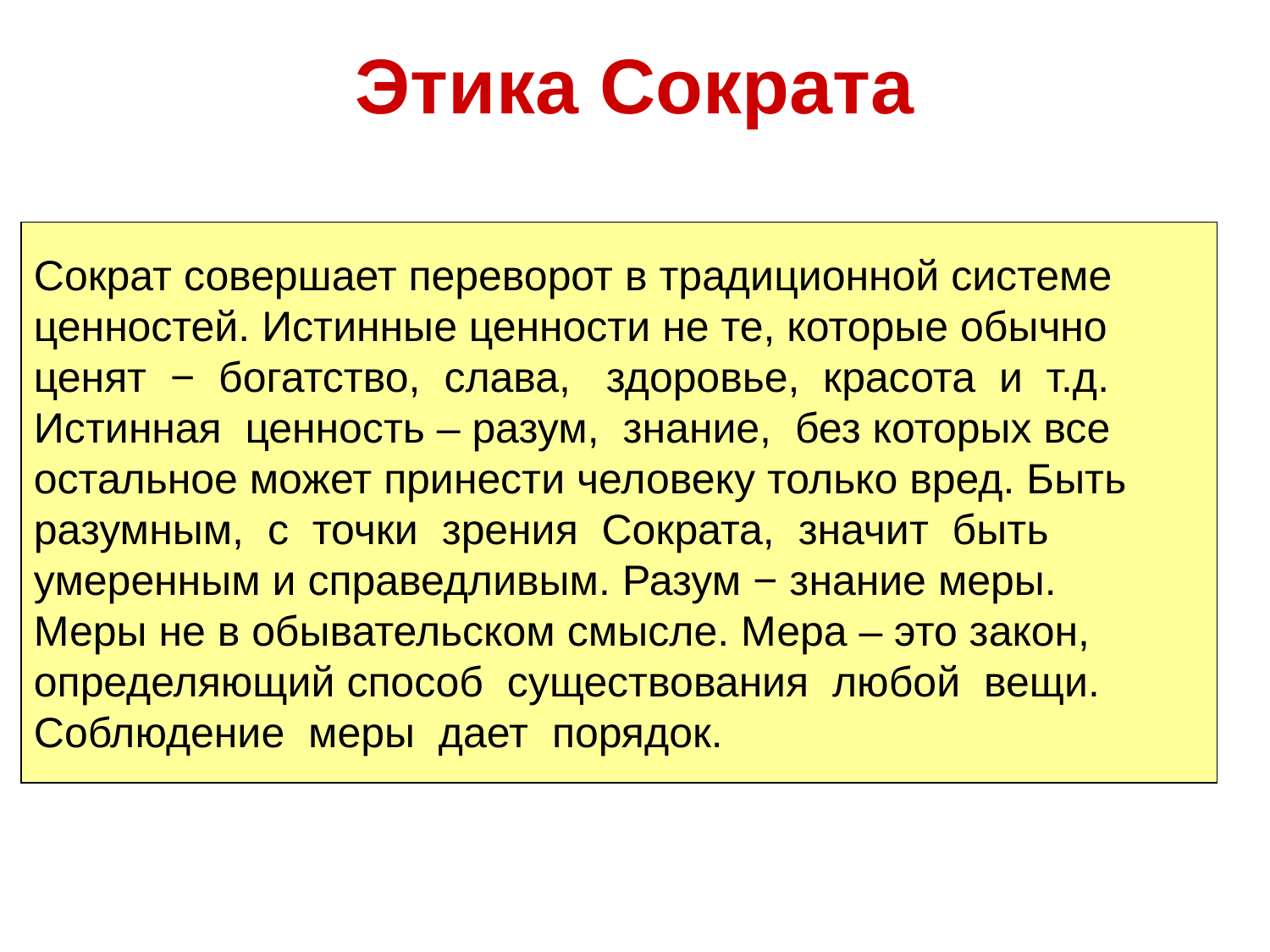

# Этика Сократа
Сократ совершает переворот в традиционной системе
ценностей. Истинные ценности не те, которые обычно
ценят  −  богатство,  слава,   здоровье,  красота  и  т.д.
Истинная  ценность – разум,  знание,  без которых все
остальное может принести человеку только вред. Быть
разумным,  с  точки  зрения  Сократа,  значит  быть
умеренным и справедливым. Разум − знание меры.
Меры не в обывательском смысле. Мера – это закон,
определяющий способ  существования  любой  вещи.
Соблюдение  меры  дает  порядок.